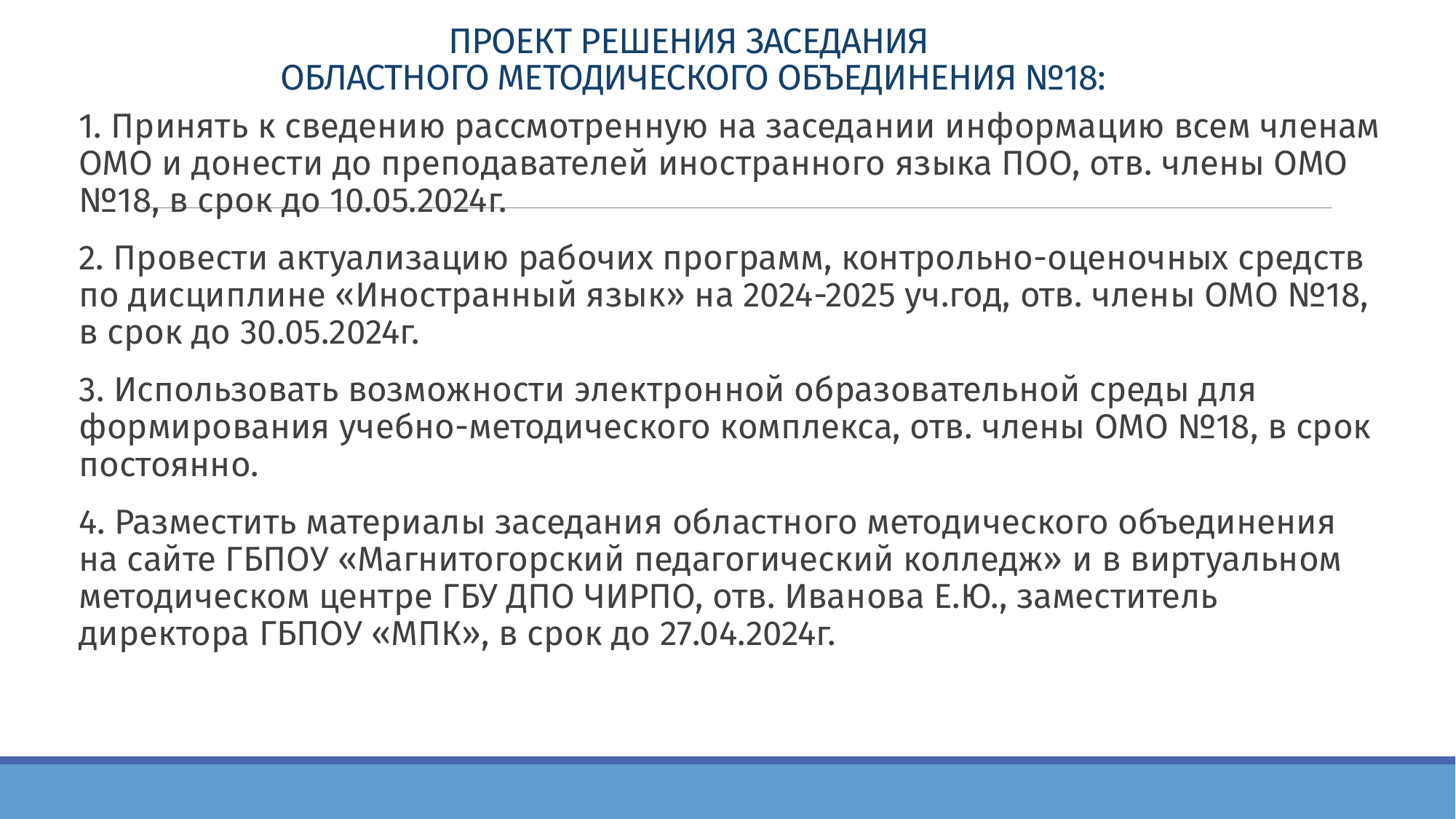

# ПРОЕКТ РЕШЕНИЯ ЗАСЕДАНИЯ ОБЛАСТНОГО МЕТОДИЧЕСКОГО ОБЪЕДИНЕНИЯ №18:
1. Принять к сведению рассмотренную на заседании информацию всем членам ОМО и донести до преподавателей иностранного языка ПОО, отв. члены ОМО №18, в срок до 10.05.2024г.
2. Провести актуализацию рабочих программ, контрольно-оценочных средств по дисциплине «Иностранный язык» на 2024-2025 уч.год, отв. члены ОМО №18, в срок до 30.05.2024г.
3. Использовать возможности электронной образовательной среды для формирования учебно-методического комплекса, отв. члены ОМО №18, в срок постоянно.
4. Разместить материалы заседания областного методического объединения на сайте ГБПОУ «Магнитогорский педагогический колледж» и в виртуальном методическом центре ГБУ ДПО ЧИРПО, отв. Иванова Е.Ю., заместитель директора ГБПОУ «МПК», в срок до 27.04.2024г.